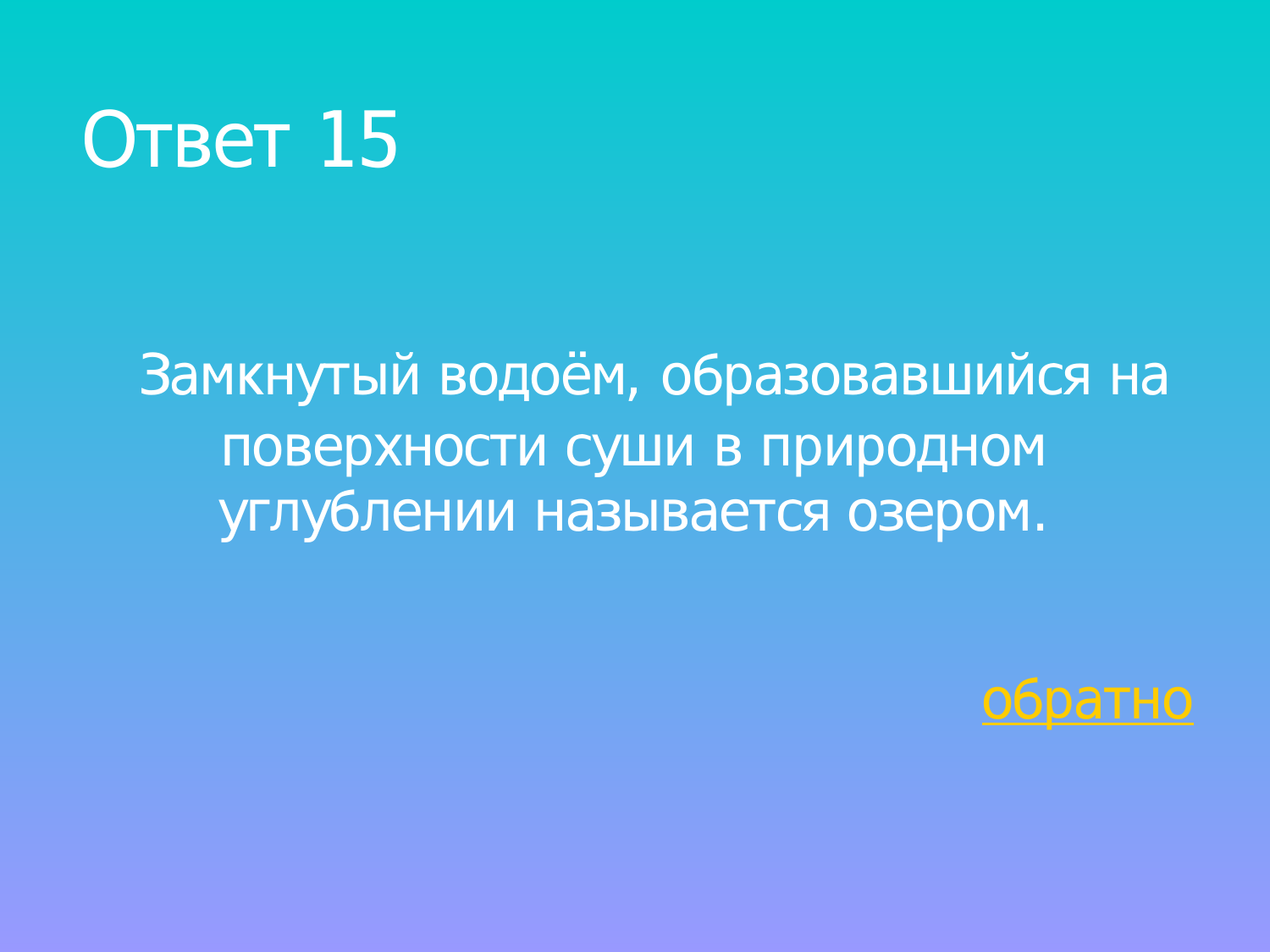

# Ответ 15

  Замкнутый водоём, образовавшийся на
 поверхности суши в природном
углублении называется озером.

обратно